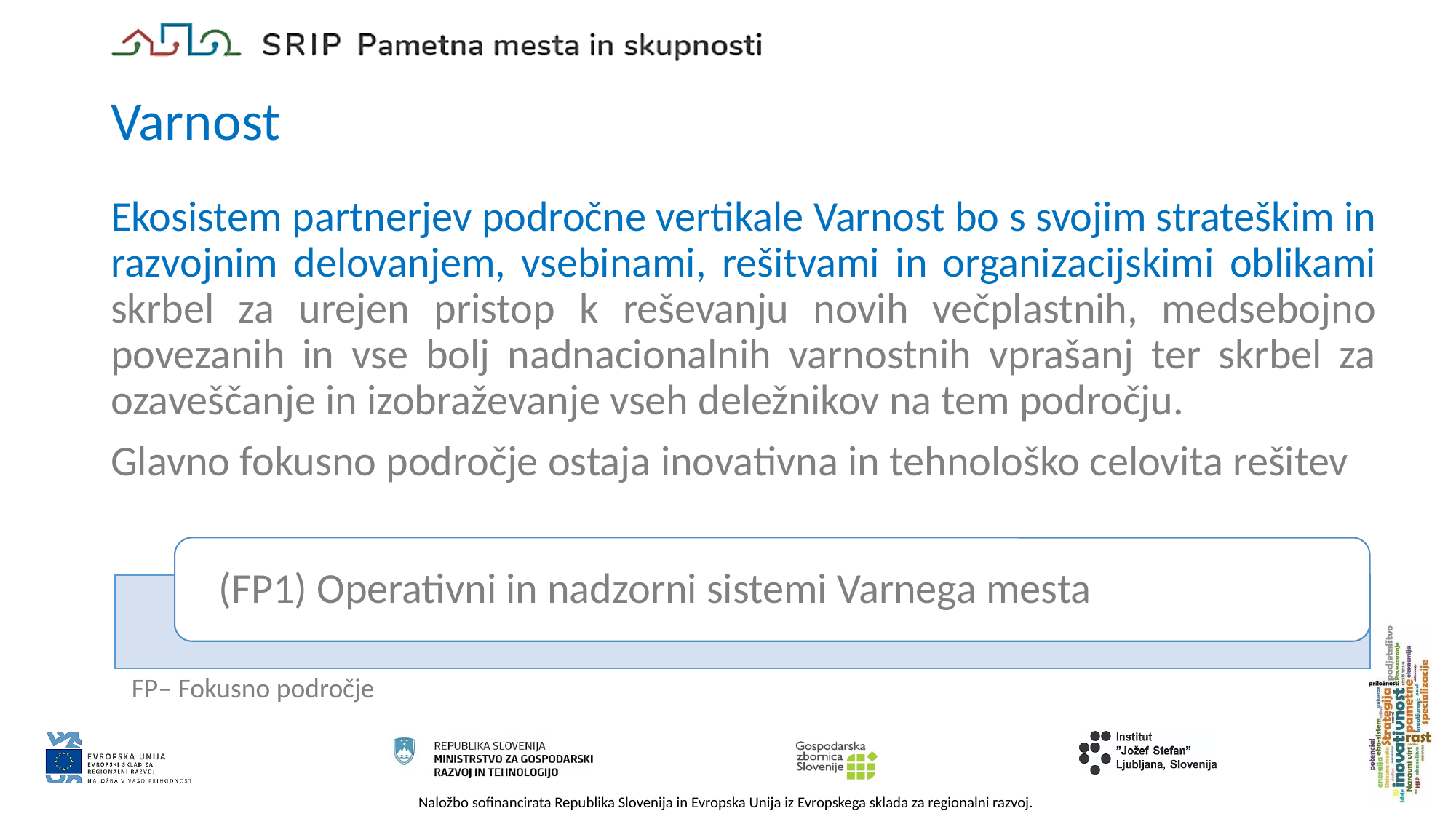

# Varnost
Ekosistem partnerjev področne vertikale Varnost bo s svojim strateškim in razvojnim delovanjem, vsebinami, rešitvami in organizacijskimi oblikami skrbel za urejen pristop k reševanju novih večplastnih, medsebojno povezanih in vse bolj nadnacionalnih varnostnih vprašanj ter skrbel za ozaveščanje in izobraževanje vseh deležnikov na tem področju.
Glavno fokusno področje ostaja inovativna in tehnološko celovita rešitev
(FP1) Operativni in nadzorni sistemi Varnega mesta
FP– Fokusno področje